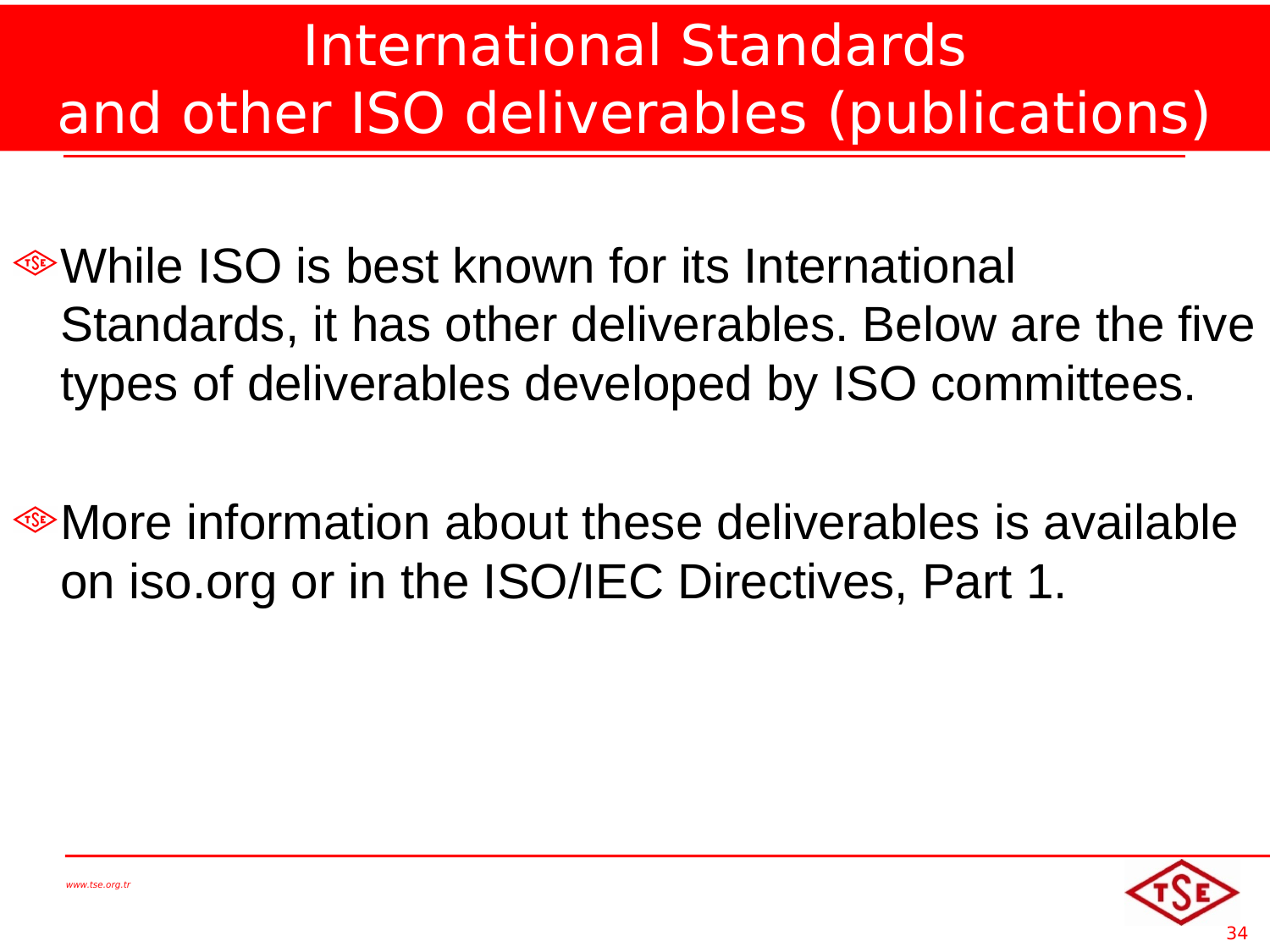

# International Standards and other ISO deliverables (publications)
While ISO is best known for its International Standards, it has other deliverables. Below are the five types of deliverables developed by ISO committees.

More information about these deliverables is available on iso.org or in the ISO/IEC Directives, Part 1.

www.tse.org.tr
34